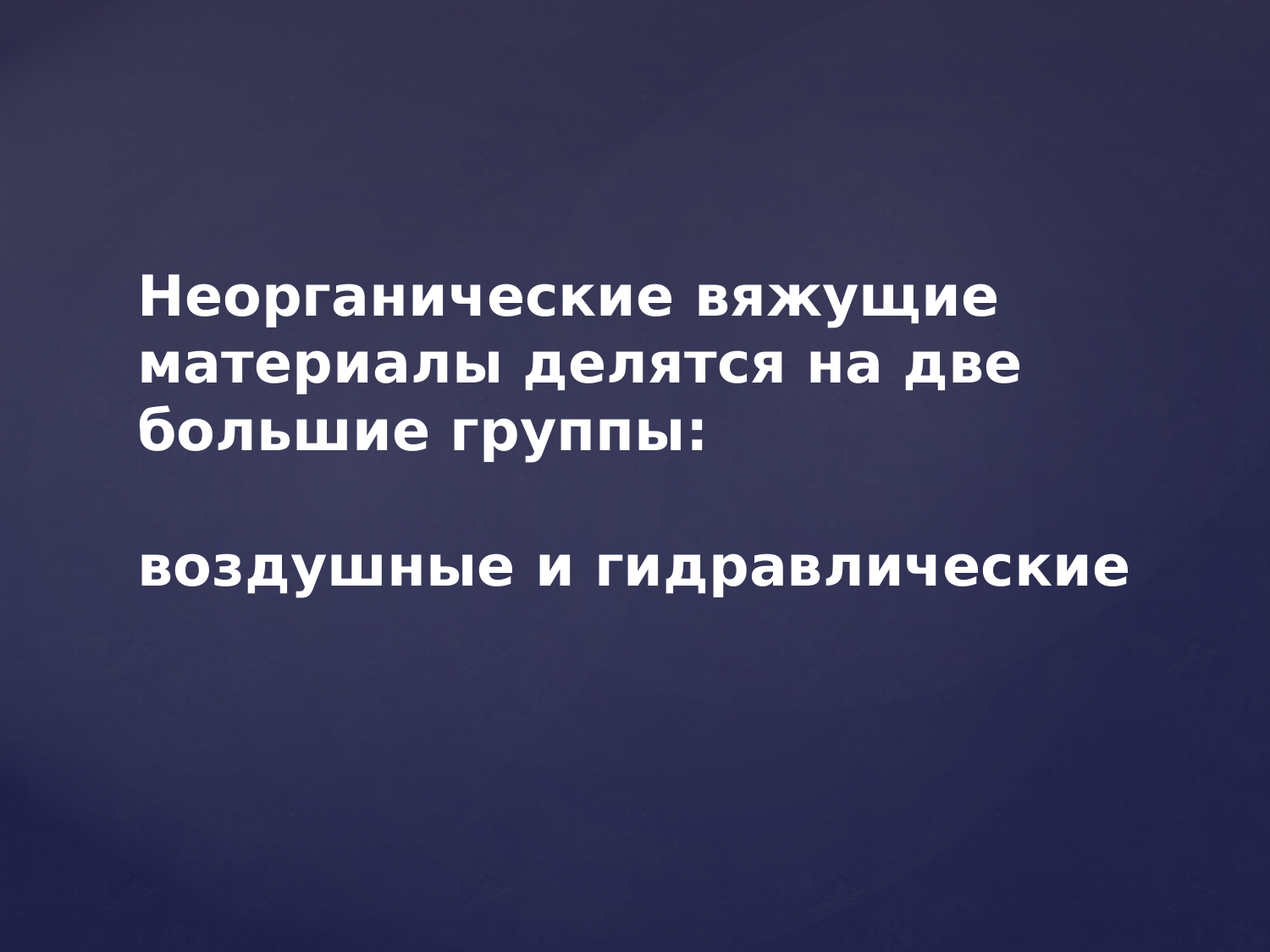

# Неорганические вяжущие материалы делятся на две большие группы: воздушные и гидравлические